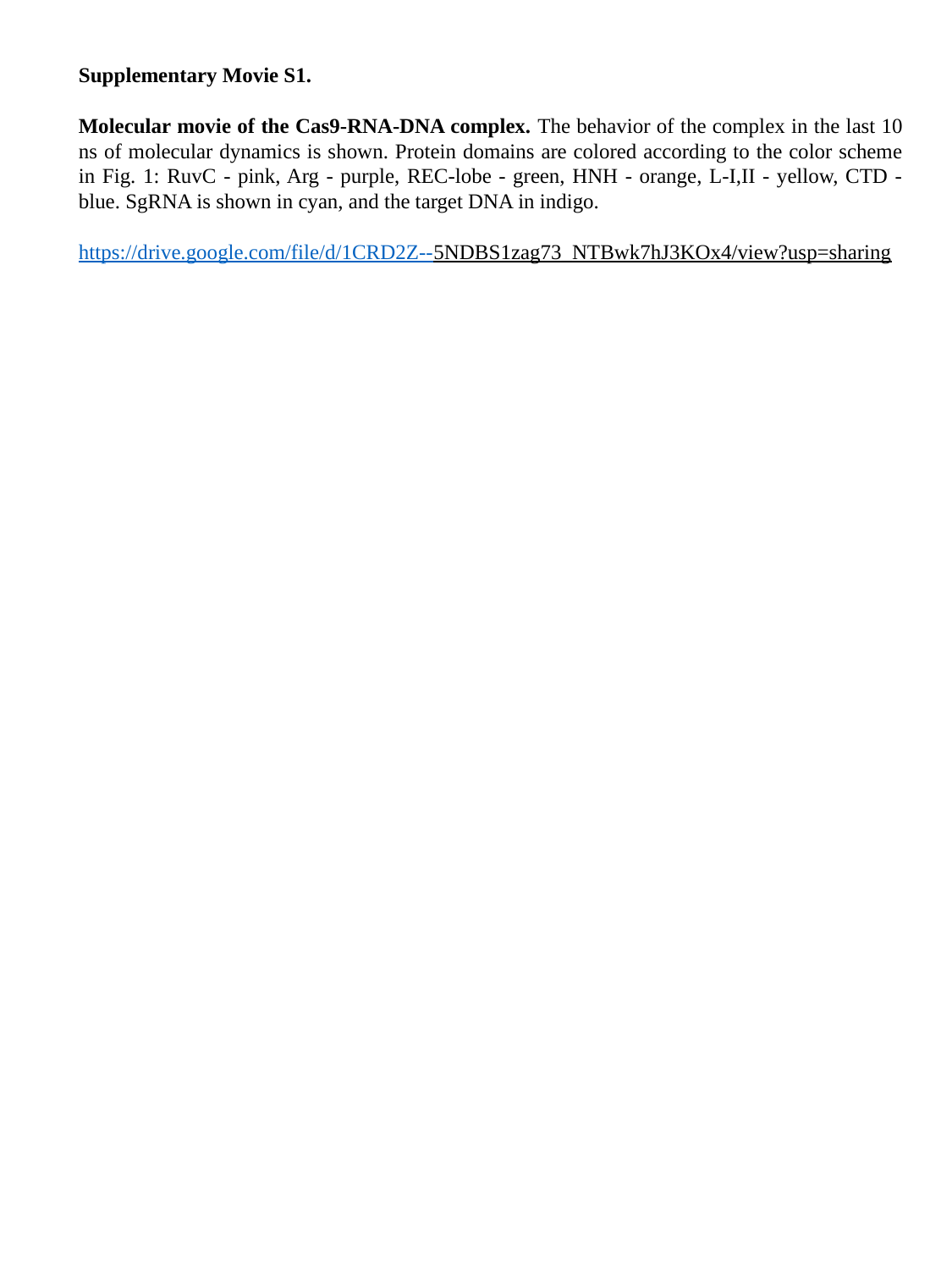

Supplementary Movie S1.

Molecular movie of the Cas9-RNA-DNA complex. The behavior of the complex in the last 10 ns of molecular dynamics is shown. Protein domains are colored according to the color scheme in Fig. 1: RuvC - pink, Arg - purple, REC-lobe - green, HNH - orange, L-I,II - yellow, CTD - blue. SgRNA is shown in cyan, and the target DNA in indigo.

https://drive.google.com/file/d/1CRD2Z--5NDBS1zag73_NTBwk7hJ3KOx4/view?usp=sharing